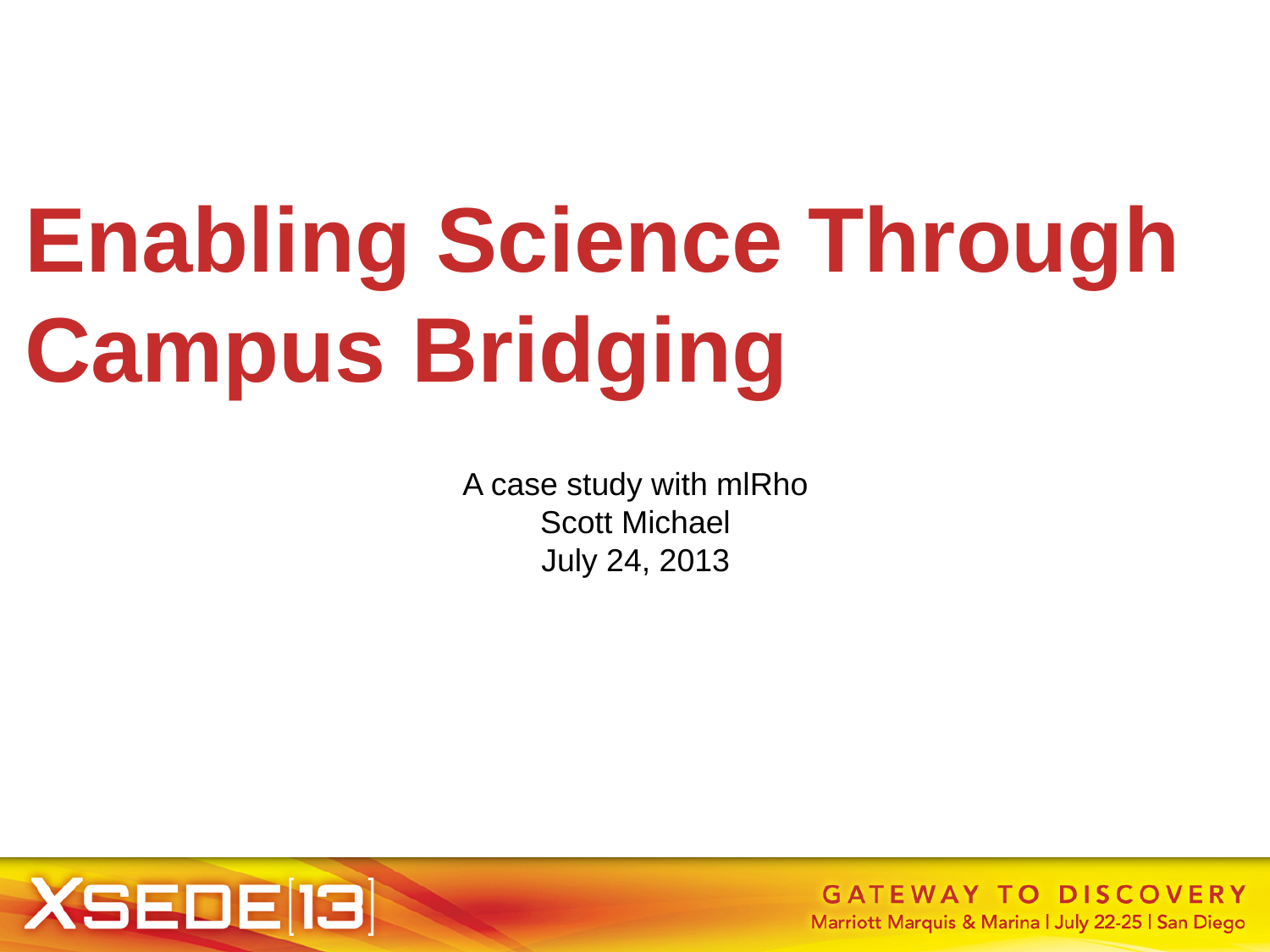

Enabling Science Through Campus Bridging
A case study with mlRho
Scott Michael
July 24, 2013